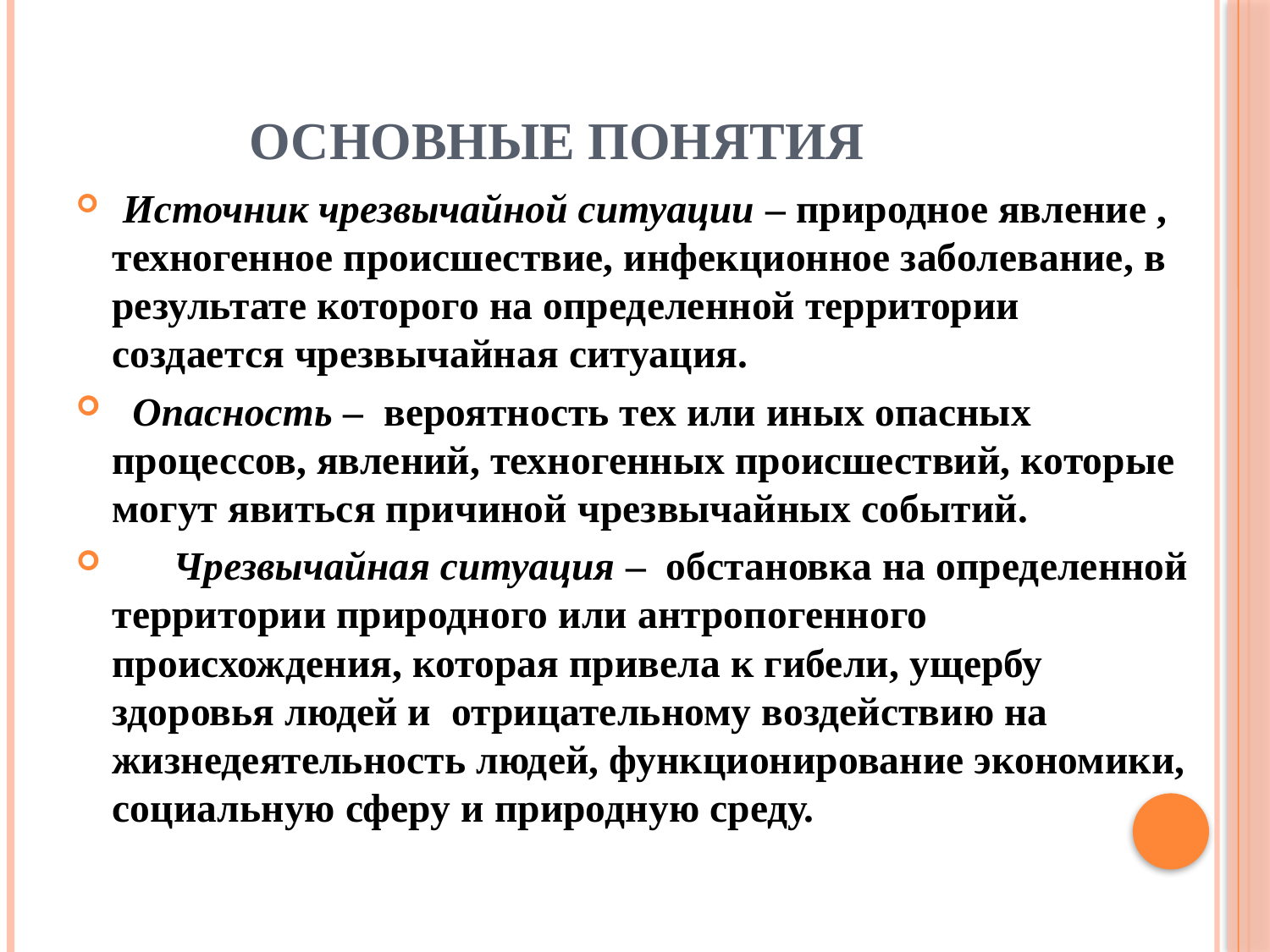

# Основные понятия
 Источник чрезвычайной ситуации – природное явление , техногенное происшествие, инфекционное заболевание, в результате которого на определенной территории создается чрезвычайная ситуация.
  Опасность –  вероятность тех или иных опасных процессов, явлений, техногенных происшествий, которые могут явиться причиной чрезвычайных событий.
      Чрезвычайная ситуация –  обстановка на определенной территории природного или антропогенного происхождения, которая привела к гибели, ущербу здоровья людей и  отрицательному воздействию на жизнедеятельность людей, функционирование экономики, социальную сферу и природную среду.